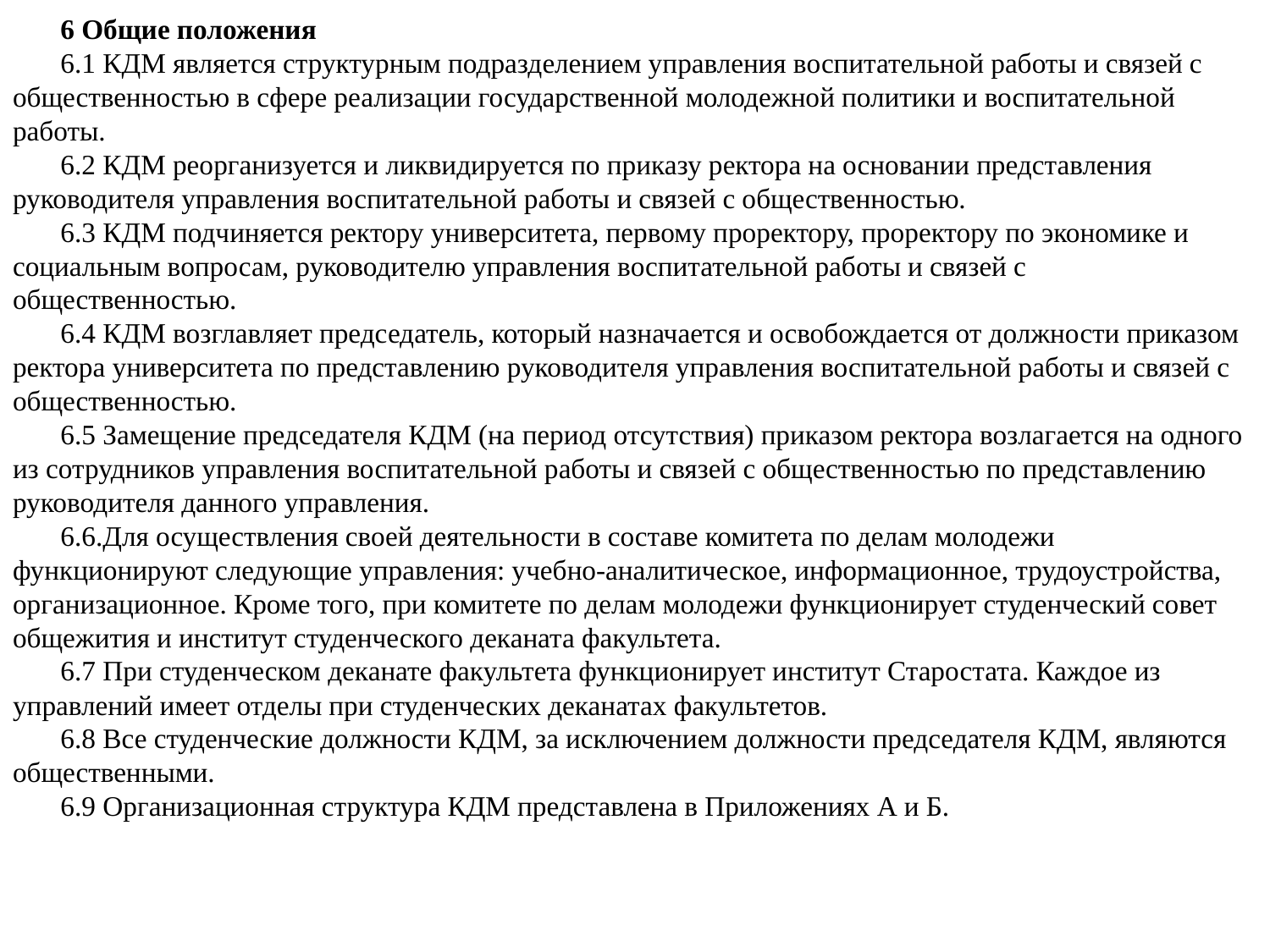

6 Общие положения
6.1.КДМ является структурным подразделением управления воспитательной работы и связей с общественностью в сфере реализации государственной молодежной политики и воспитательной работы.
6.2.КДМ реорганизуется и ликвидируется по приказу ректора на основании представления руководителя управления воспитательной работы и связей с общественностью.
6.3.КДМ подчиняется ректору университета, первому проректору, проректору по экономике и социальным вопросам, руководителю управления воспитательной работы и связей с общественностью.
6.4.КДМ возглавляет председатель, который назначается и освобождается от должности приказом ректора университета по представлению руководителя управления воспитательной работы и связей с общественностью.
6.5.Замещение председателя КДМ (на период отсутствия) приказом ректора возлагается на одного из сотрудников управления воспитательной работы и связей с общественностью по представлению руководителя данного управления.
6.6.Для осуществления своей деятельности в составе комитета по делам молодежи функционируют следующие управления: учебно-аналитическое, информационное, трудоустройства, организационное. Кроме того, при комитете по делам молодежи функционирует студенческий совет общежития и институт студенческого деканата факультета.
6.7.При студенческом деканате факультета функционирует институт Старостата. Каждое из управлений имеет отделы при студенческих деканатах факультетов.
6.8.Все студенческие должности КДМ, за исключением должности председателя КДМ, являются общественными.
6.9.Организационная структура КДМ представлена в Приложениях А и Б.